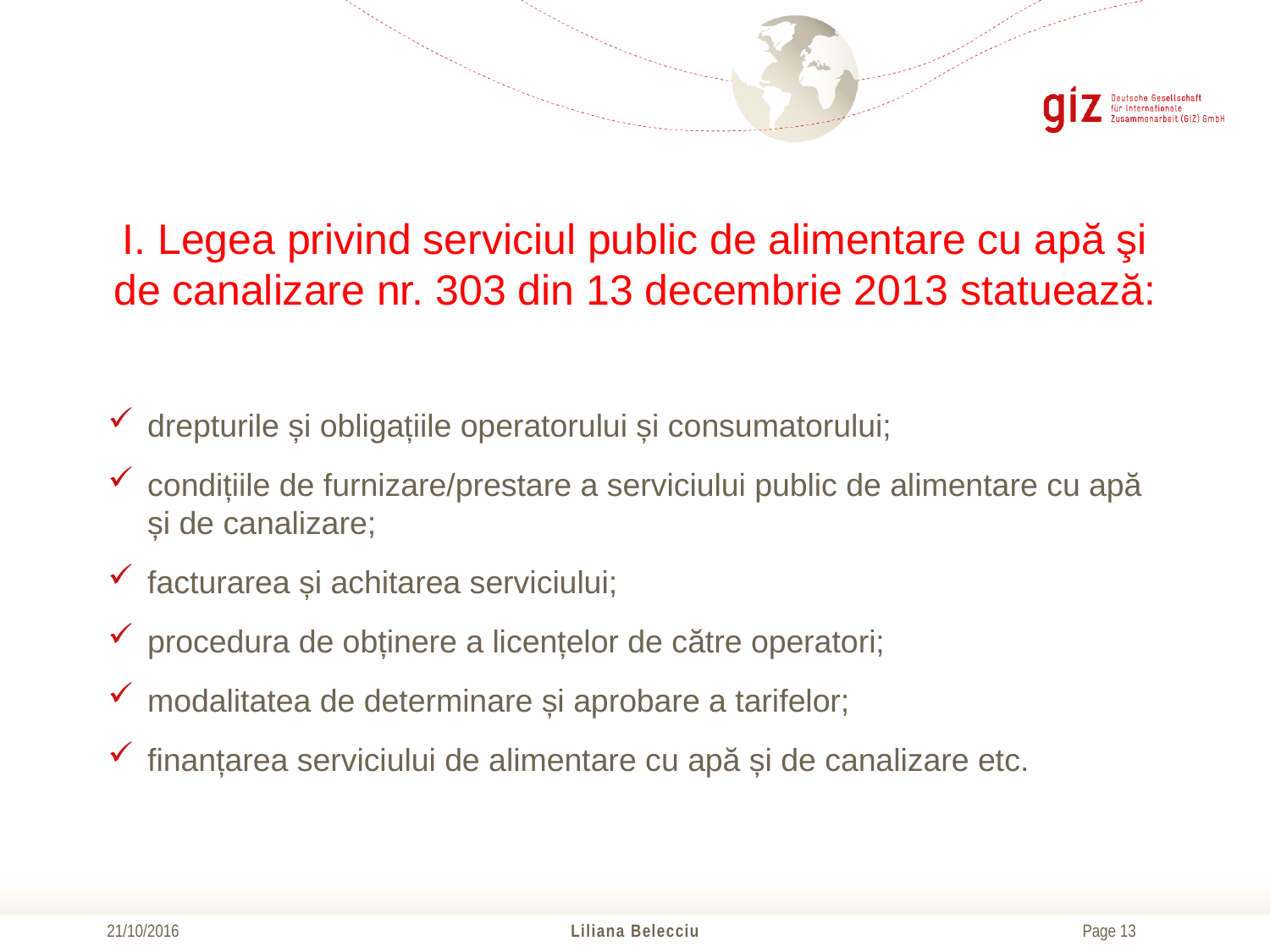

# I. Legea privind serviciul public de alimentare cu apă şi de canalizare nr. 303 din 13 decembrie 2013 statuează:

drepturile și obligațiile operatorului și consumatorului;
condițiile de furnizare/prestare a serviciului public de alimentare cu apă și de canalizare;
facturarea și achitarea serviciului;
procedura de obținere a licențelor de către operatori;
modalitatea de determinare și aprobare a tarifelor;
finanțarea serviciului de alimentare cu apă și de canalizare etc.

21/10/2016
Liliana Belecciu